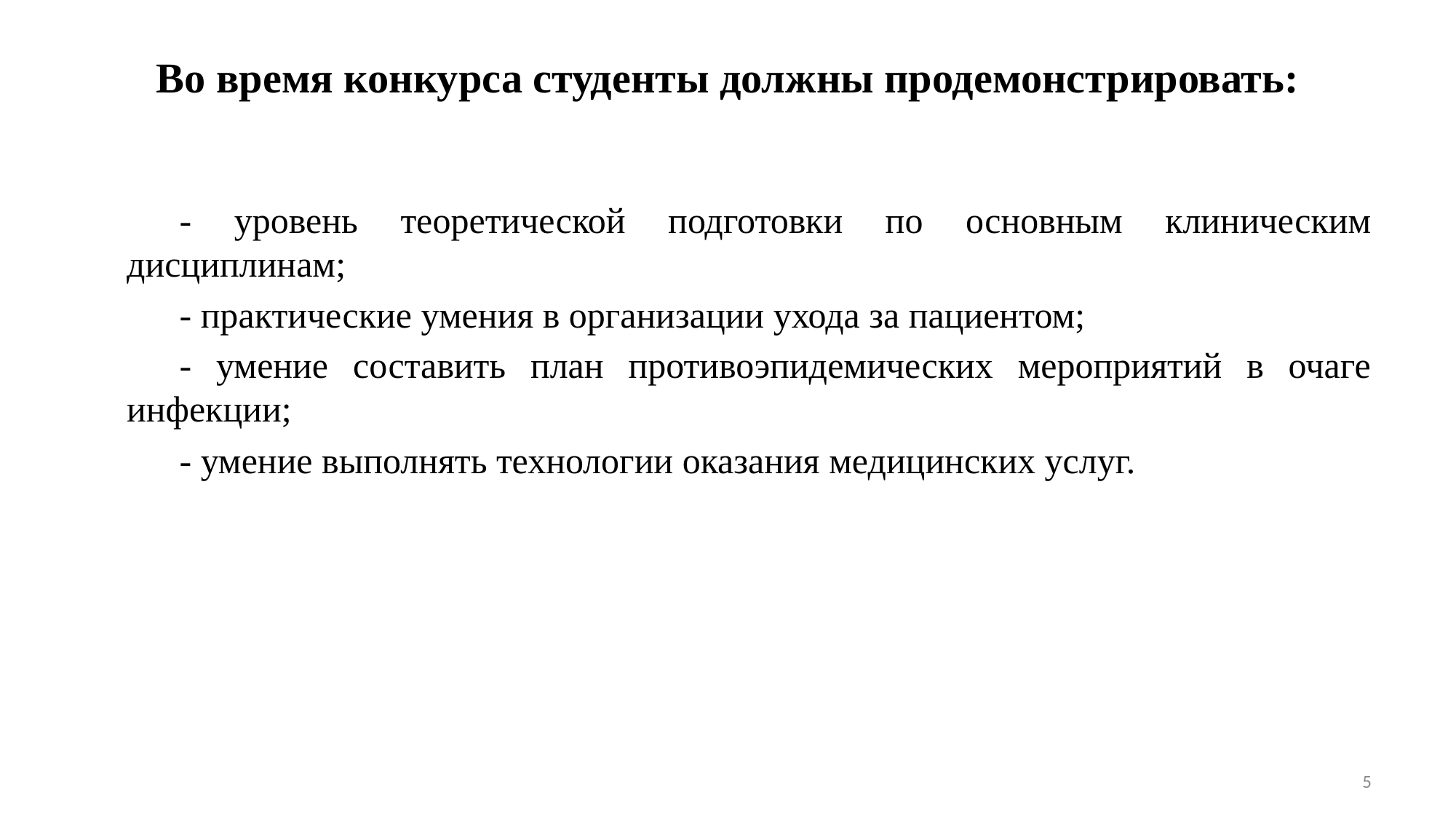

# Во время конкурса студенты должны продемонстрировать:
- уровень теоретической подготовки по основным клиническим дисциплинам;
- практические умения в организации ухода за пациентом;
- умение составить план противоэпидемических мероприятий в очаге инфекции;
- умение выполнять технологии оказания медицинских услуг.

5